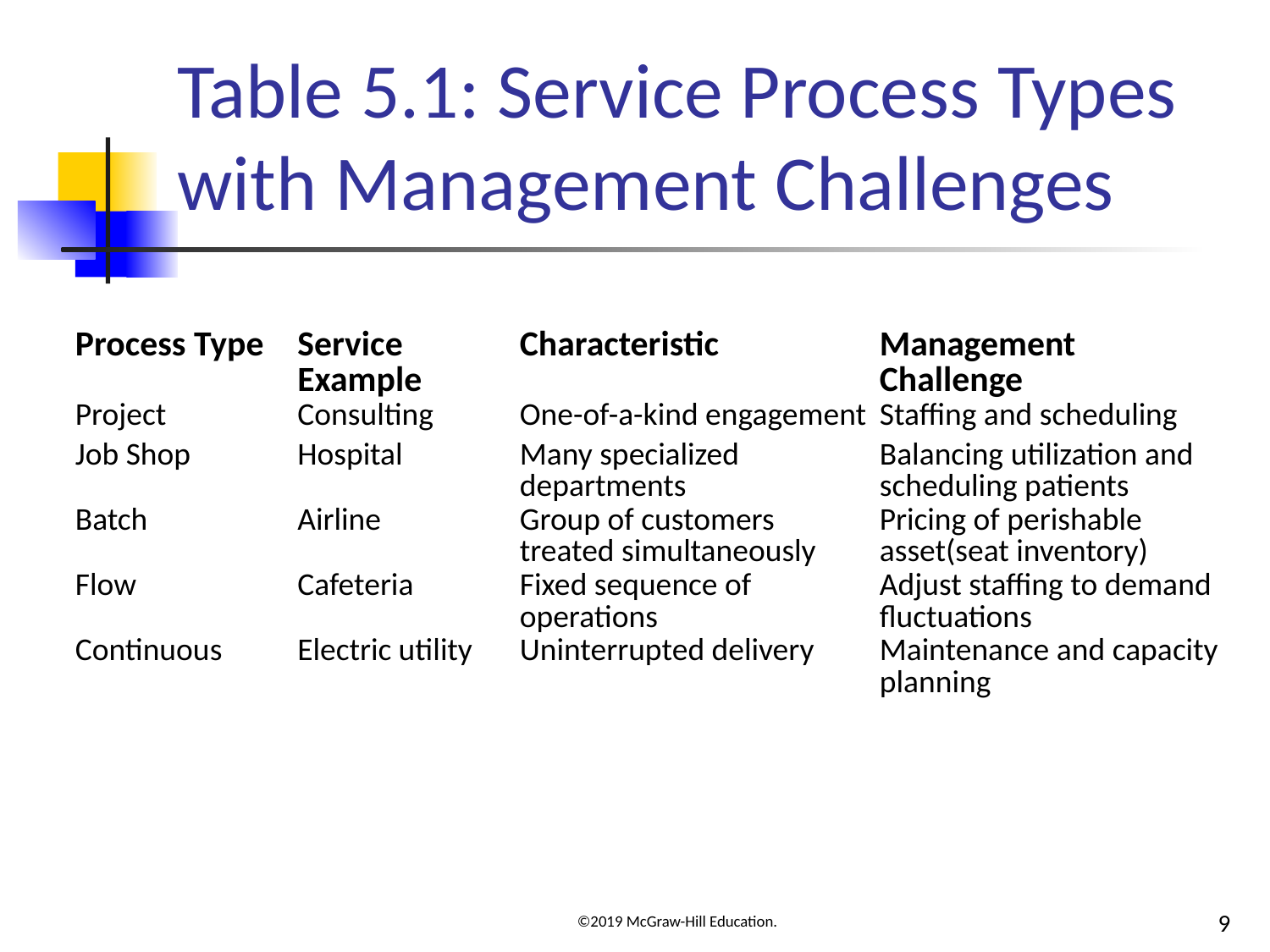

# Table 5.1: Service Process Types with Management Challenges
| Process Type | Service Example | Characteristic | Management Challenge |
| --- | --- | --- | --- |
| Project | Consulting | One-of-a-kind engagement | Staffing and scheduling |
| Job Shop | Hospital | Many specialized departments | Balancing utilization and scheduling patients |
| Batch | Airline | Group of customers treated simultaneously | Pricing of perishable asset(seat inventory) |
| Flow | Cafeteria | Fixed sequence of operations | Adjust staffing to demand fluctuations |
| Continuous | Electric utility | Uninterrupted delivery | Maintenance and capacity planning |